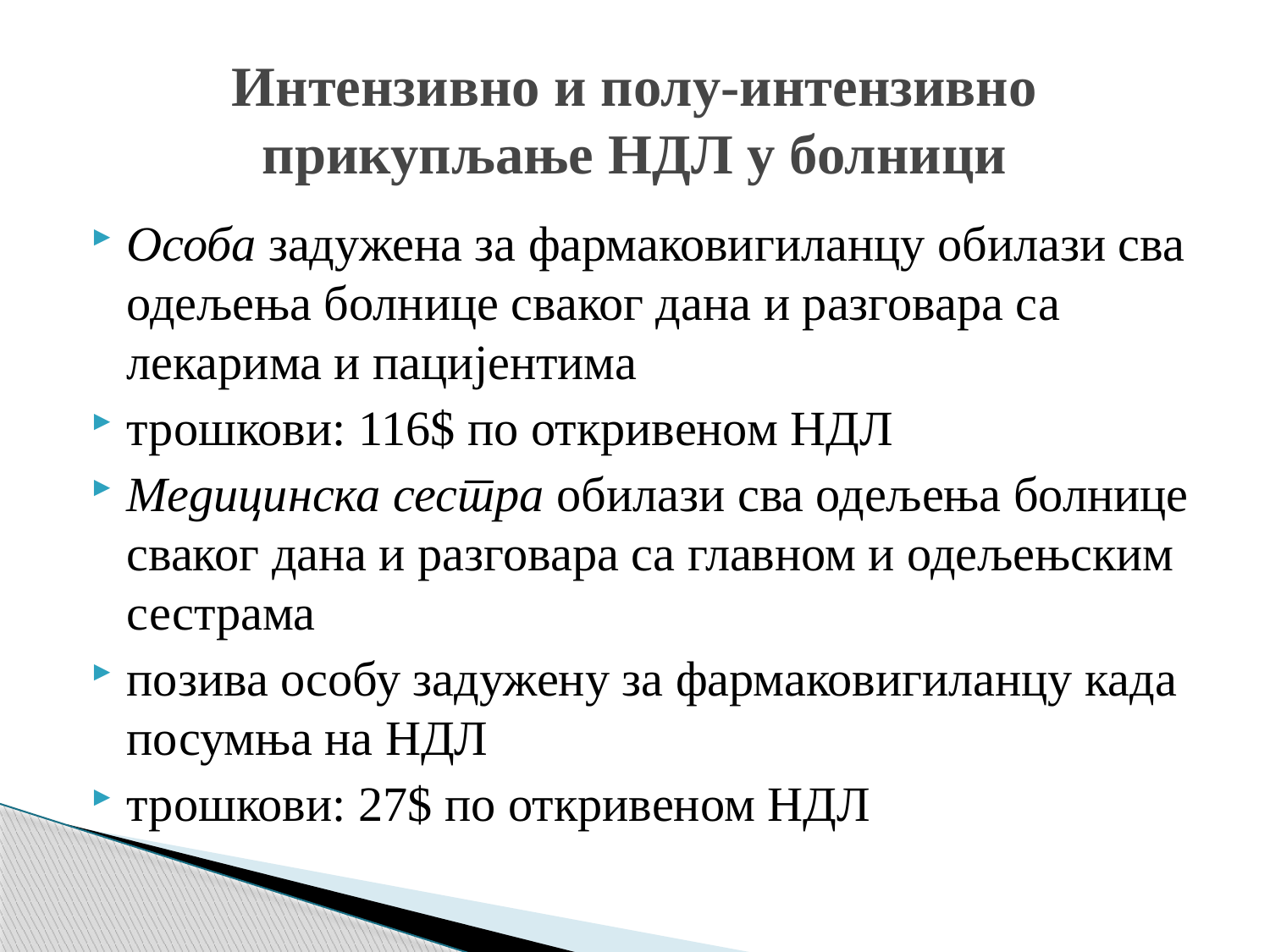

# Интензивно и полу-интензивно прикупљање НДЛ у болници
Особа задужена за фармаковигиланцу обилази сва одељења болнице сваког дана и разговара са лекарима и пацијентима
трошкови: 116$ по откривеном НДЛ
Медицинска сестра обилази сва одељења болнице сваког дана и разговара са главном и одељењским сестрама
позива особу задужену за фармаковигиланцу када посумња на НДЛ
трошкови: 27$ по откривеном НДЛ